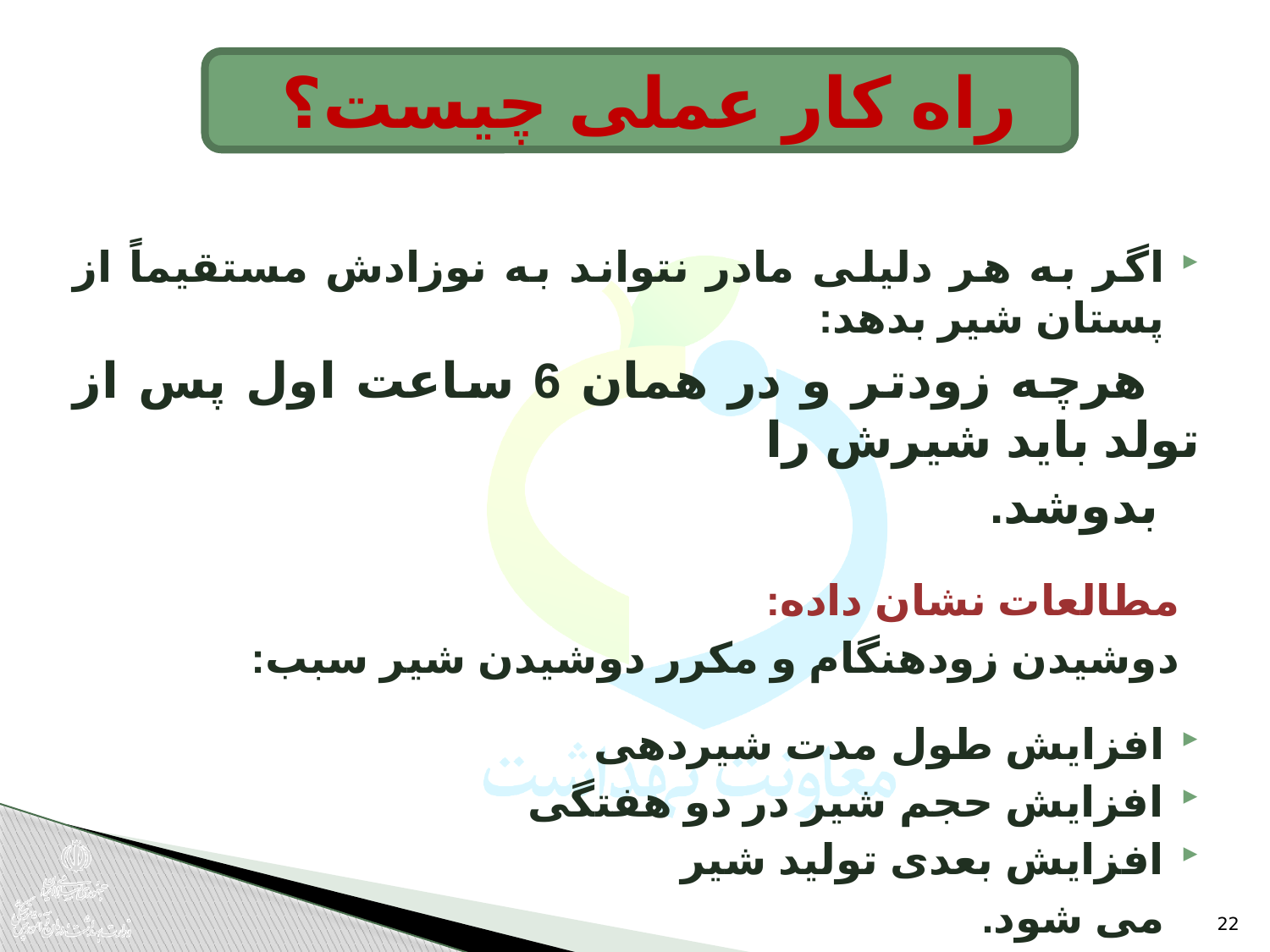

راه کار عملی چیست؟

اگر به هر دلیلی مادر نتواند به نوزادش مستقیماً از پستان شیر بدهد:
   هرچه زودتر و در همان 6 ساعت اول پس از تولد باید شیرش را
   بدوشد.

   مطالعات نشان داده:
   دوشیدن زودهنگام و مکرر دوشیدن شیر سبب:

افزایش طول مدت شیردهی
افزایش حجم شیر در دو هفتگی
افزایش بعدی تولید شیر
   می شود.

22